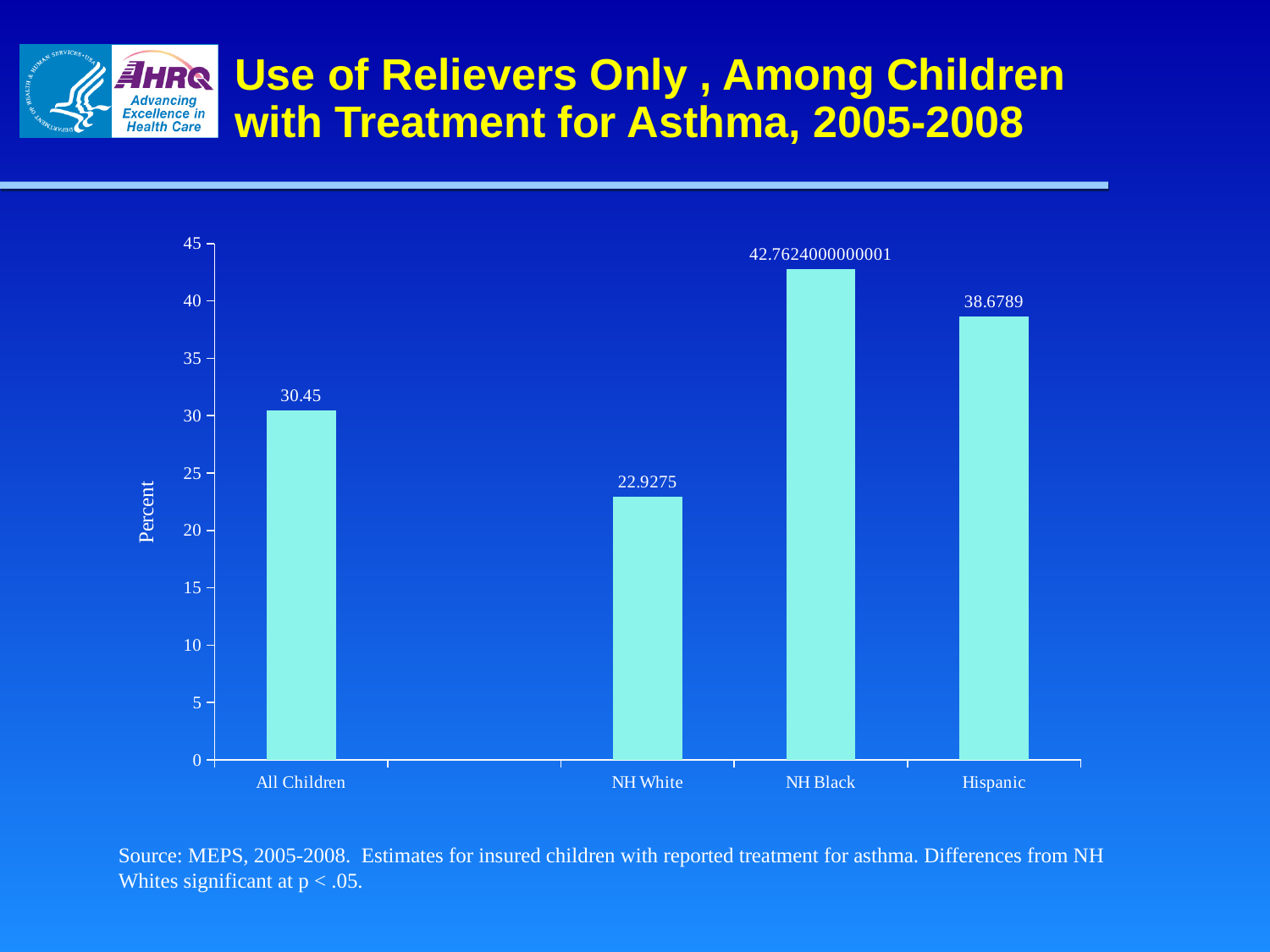

# Use of Relievers Only , Among Children with Treatment for Asthma, 2005-2008

### Chart

| Category |  |
|---|---|
| All Children | 30.45 |
|  | None |
| NH White | 22.9275 |
| NH Black | 42.76240000000006 |
| Hispanic | 38.67890000000001 |
Source: MEPS, 2005-2008.  Estimates for insured children with reported treatment for asthma. Differences from NH Whites significant at p < .05.